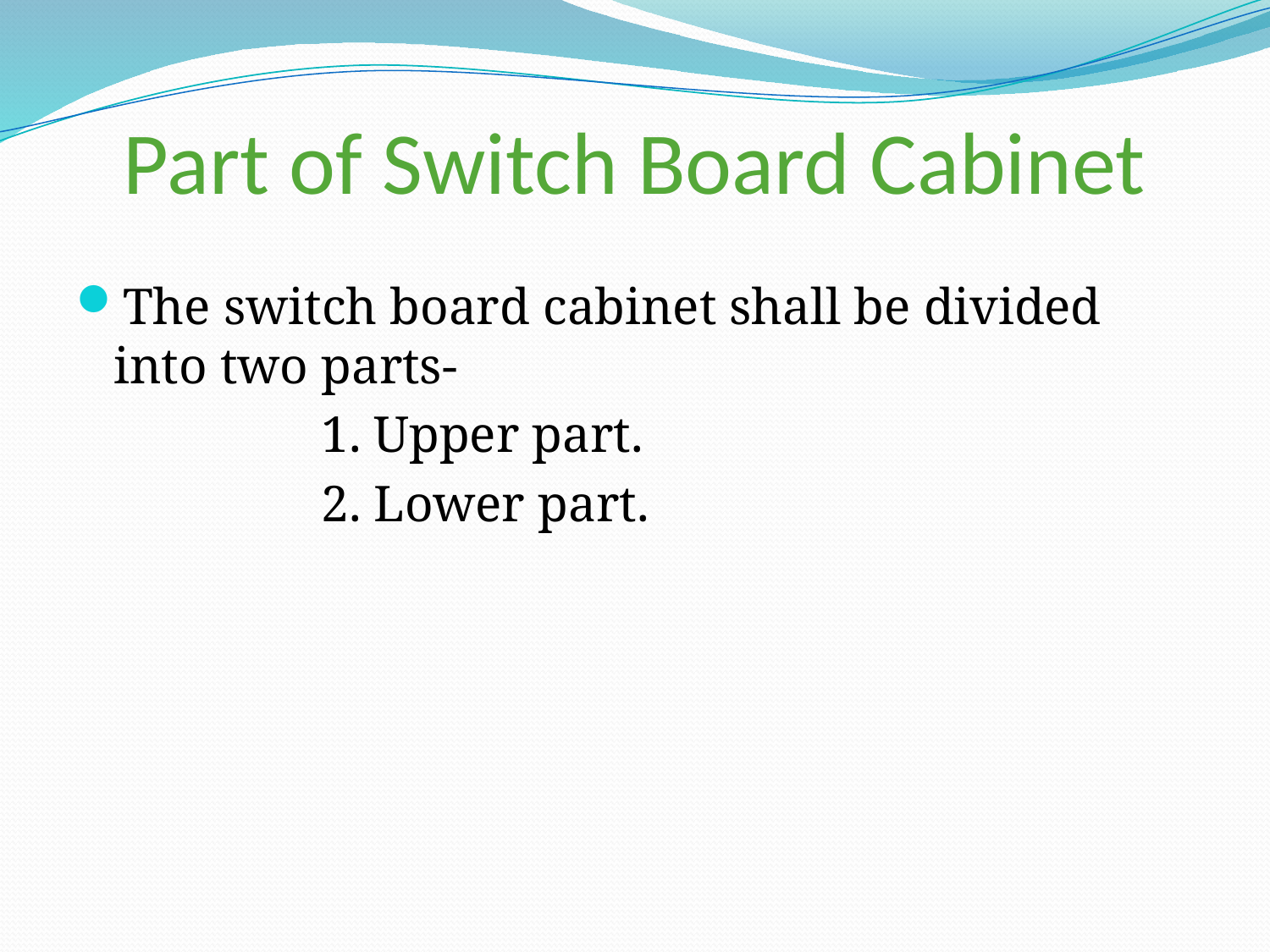

# Part of Switch Board Cabinet
The switch board cabinet shall be divided into two parts-
                   1. Upper part.
                   2. Lower part.